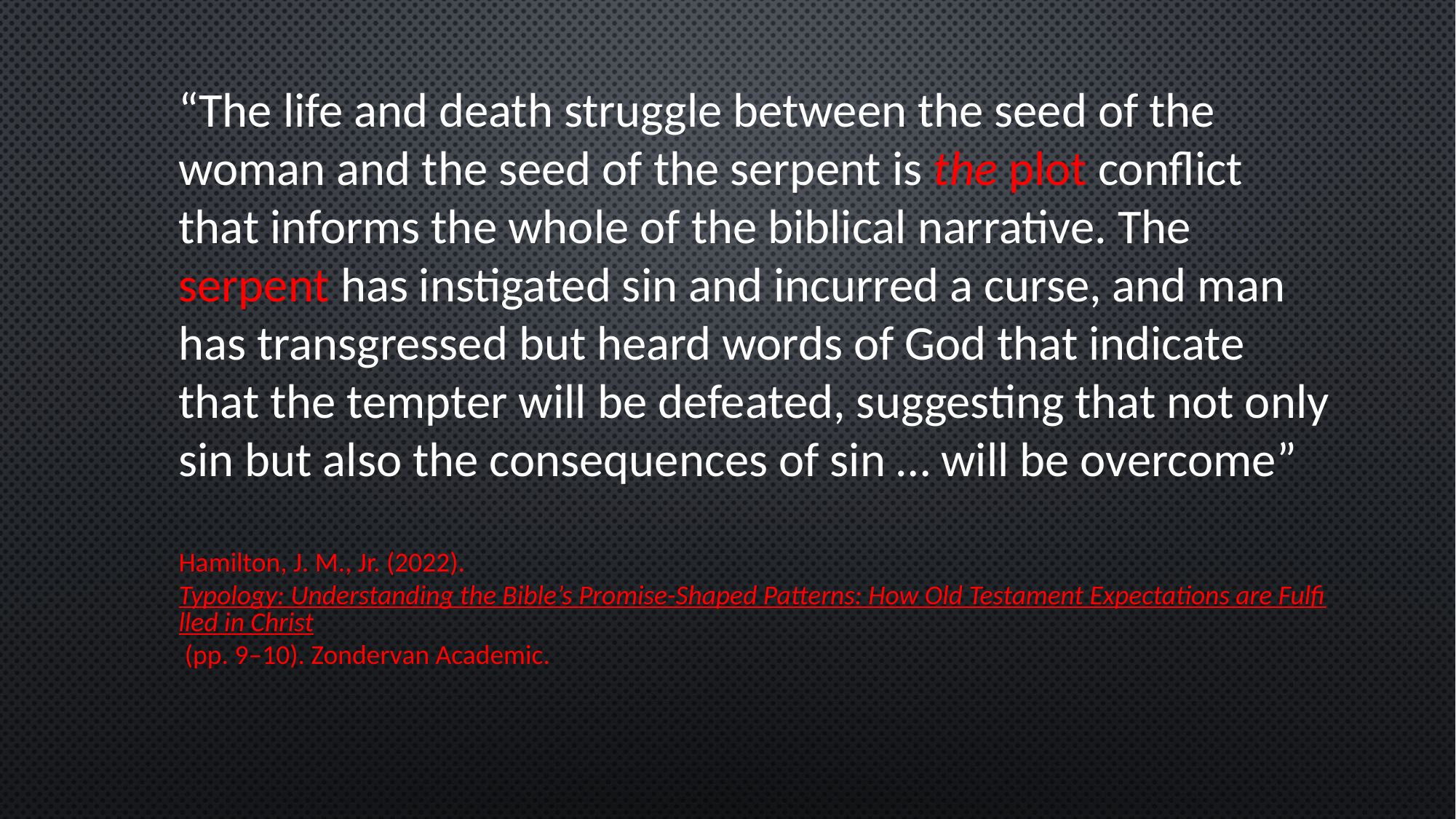

“The life and death struggle between the seed of the woman and the seed of the serpent is the plot conflict that informs the whole of the biblical narrative. The serpent has instigated sin and incurred a curse, and man has transgressed but heard words of God that indicate that the tempter will be defeated, suggesting that not only sin but also the consequences of sin … will be overcome”

Hamilton, J. M., Jr. (2022). Typology: Understanding the Bible’s Promise-Shaped Patterns: How Old Testament Expectations are Fulfilled in Christ (pp. 9–10). Zondervan Academic.